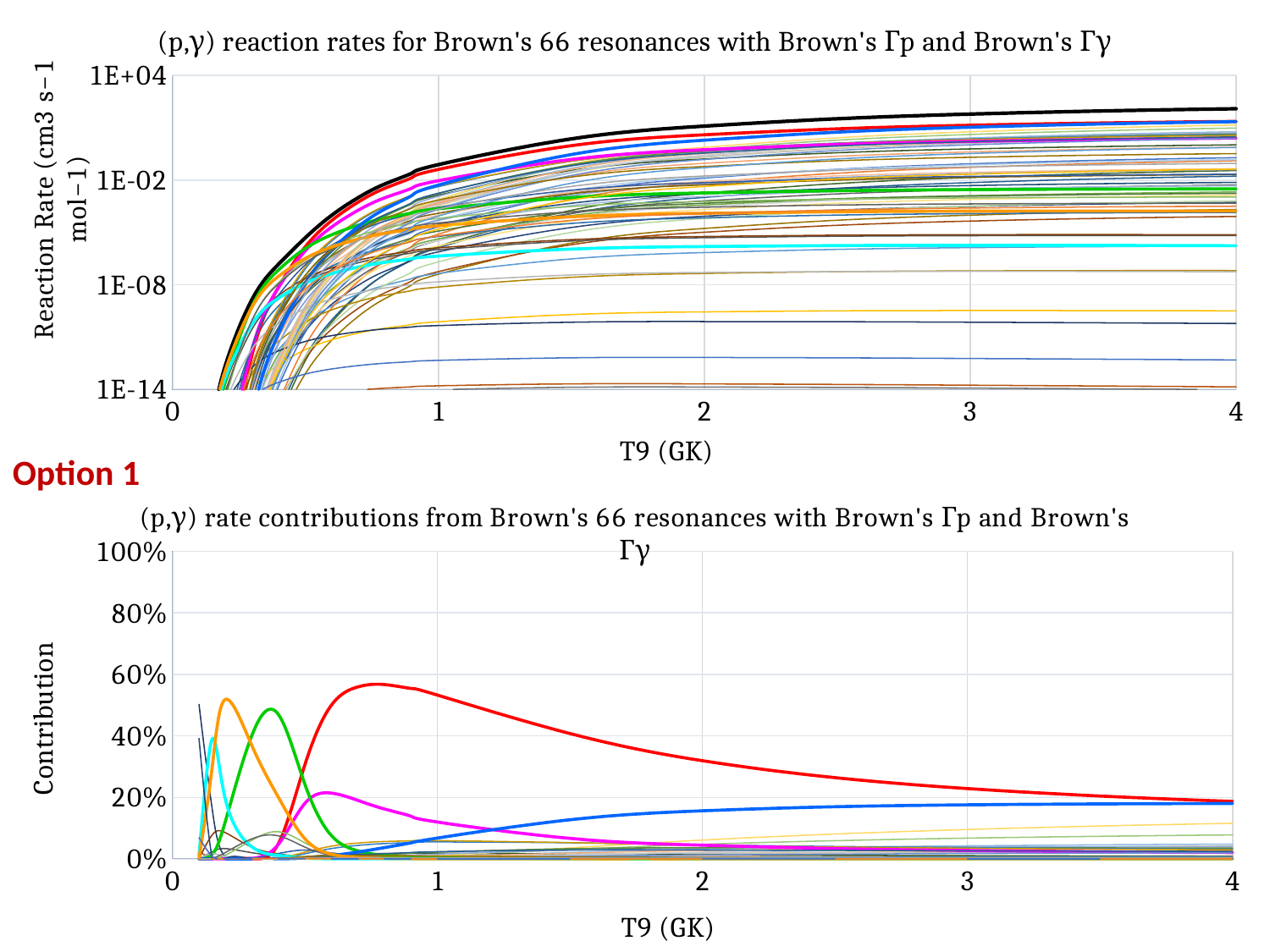

### Chart: (p,γ) reaction rates for Brown's 66 resonances with Brown's Γp and Brown's Γγ

| Category |  |  |  |  |  |  |  |  |  |  |  |  |  |  |  |  |  |  |  |  |  |  |  |  |  |  |  |  |  |  |  |  |  |  |  |  |  |  |  |  |  |  |  |  |  |  |  |  |  |  |  |  |  |  |  |  |  |  |  |  |  |  |  |  |  |  |  |
|---|---|---|---|---|---|---|---|---|---|---|---|---|---|---|---|---|---|---|---|---|---|---|---|---|---|---|---|---|---|---|---|---|---|---|---|---|---|---|---|---|---|---|---|---|---|---|---|---|---|---|---|---|---|---|---|---|---|---|---|---|---|---|---|---|---|---|---|
Option 1

### Chart: (p,γ) rate contributions from Brown's 66 resonances with Brown's Γp and Brown's Γγ

| Category |  |  |  |  |  |  |  |  |  |  |  |  |  |  |  |  |  |  |  |  |  |  |  |  |  |  |  |  |  |  |  |  |  |  |  |  |  |  |  |  |  |  |  |  |  |  |  |  |  |  |  |  |  |  |  |  |  |  |  |  |  |  |  |  |  |  |
|---|---|---|---|---|---|---|---|---|---|---|---|---|---|---|---|---|---|---|---|---|---|---|---|---|---|---|---|---|---|---|---|---|---|---|---|---|---|---|---|---|---|---|---|---|---|---|---|---|---|---|---|---|---|---|---|---|---|---|---|---|---|---|---|---|---|---|